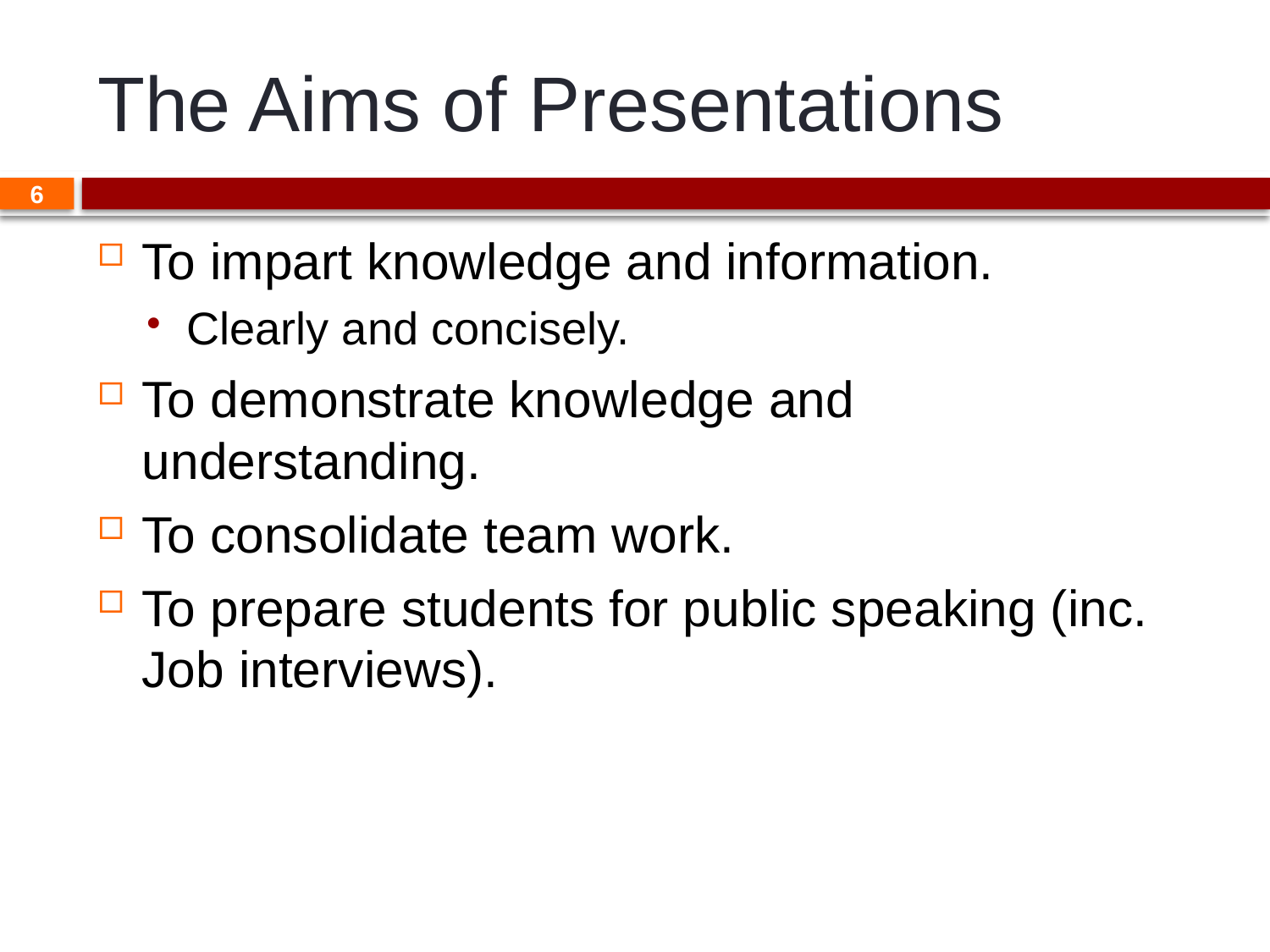

# The Aims of Presentations
6
To impart knowledge and information.
Clearly and concisely.
To demonstrate knowledge and understanding.
To consolidate team work.
To prepare students for public speaking (inc. Job interviews).